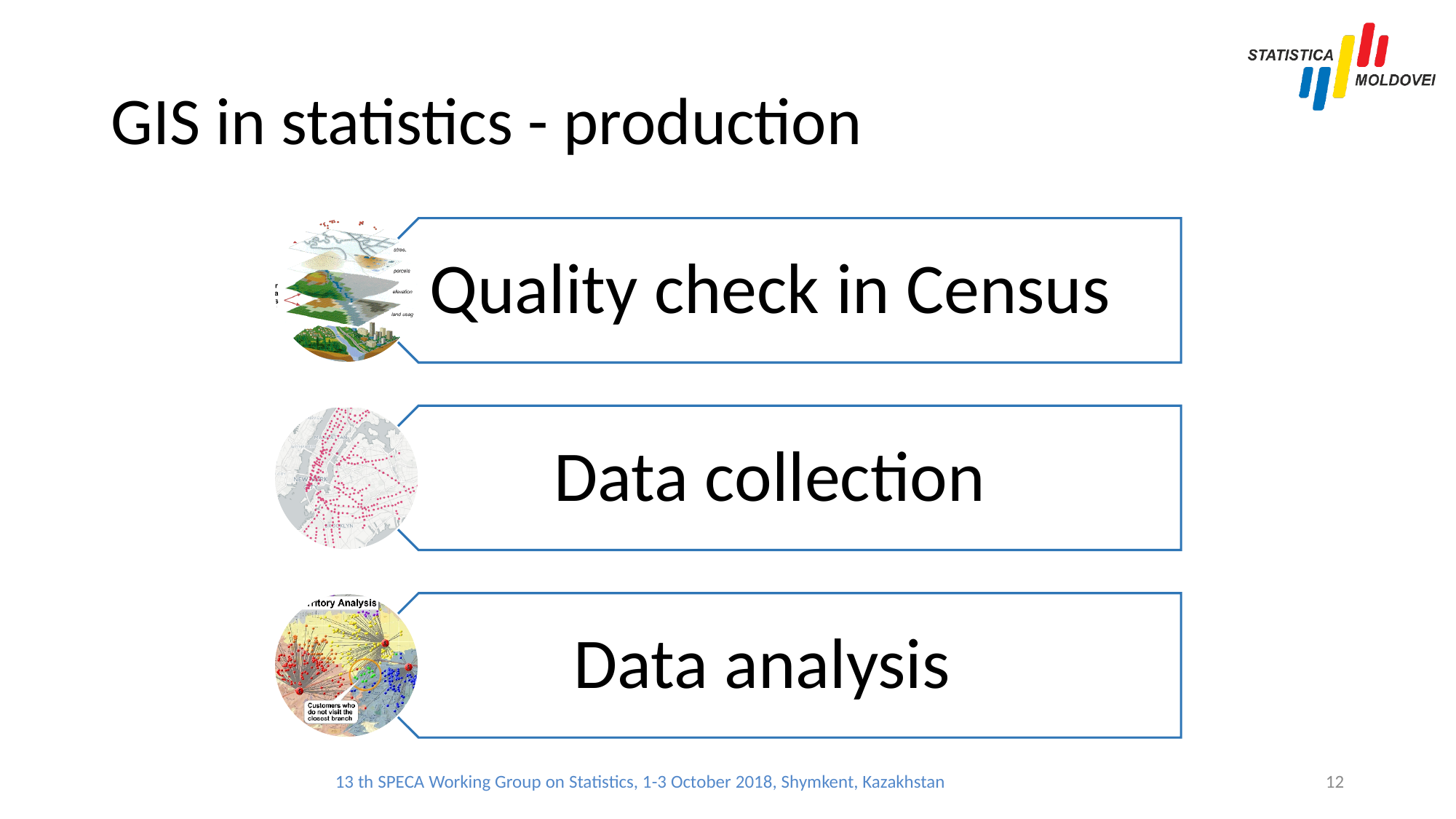

# GIS in statistics - production
Quality check in Census
Data collection
Data analysis
13 th SPECA Working Group on Statistics, 1-3 October 2018, Shymkent, Kazakhstan
12